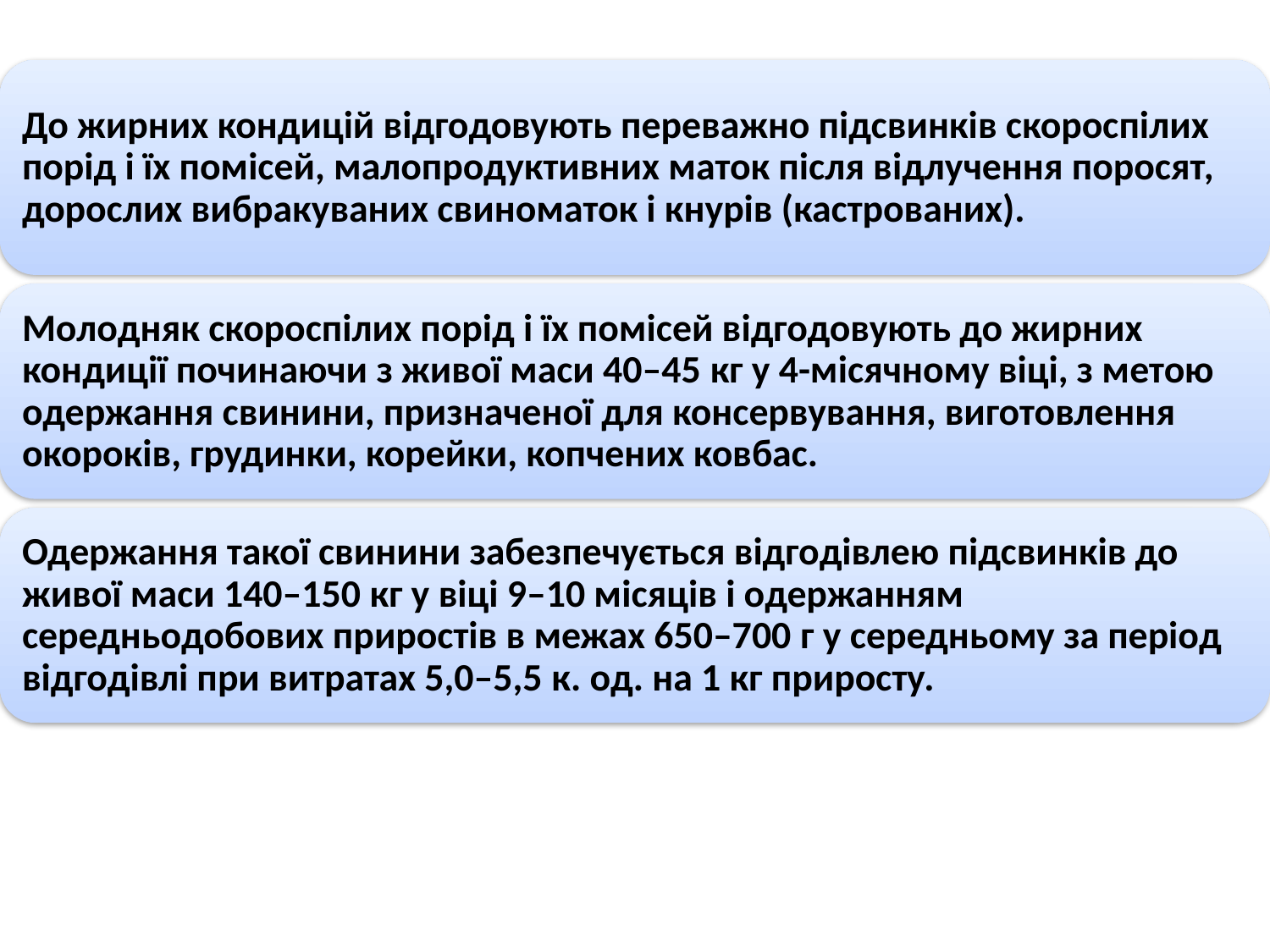

До жирних кондицій відгодовують переважно підсвинків скороспілих порід і їх помісей, малопродуктивних маток після відлучення поросят, дорослих вибракуваних свиноматок і кнурів (кастрованих).
Молодняк скороспілих порід і їх помісей відгодовують до жирних кондиції починаючи з живої маси 40–45 кг у 4-місячному віці, з метою одержання свинини, призначеної для консервування, виготовлення окороків, грудинки, корейки, копчених ковбас.
Одержання такої свинини забезпечується відгодівлею підсвинків до живої маси 140–150 кг у віці 9–10 місяців і одержанням середньодобових приростів в межах 650–700 г у середньому за період відгодівлі при витратах 5,0–5,5 к. од. на 1 кг приросту.